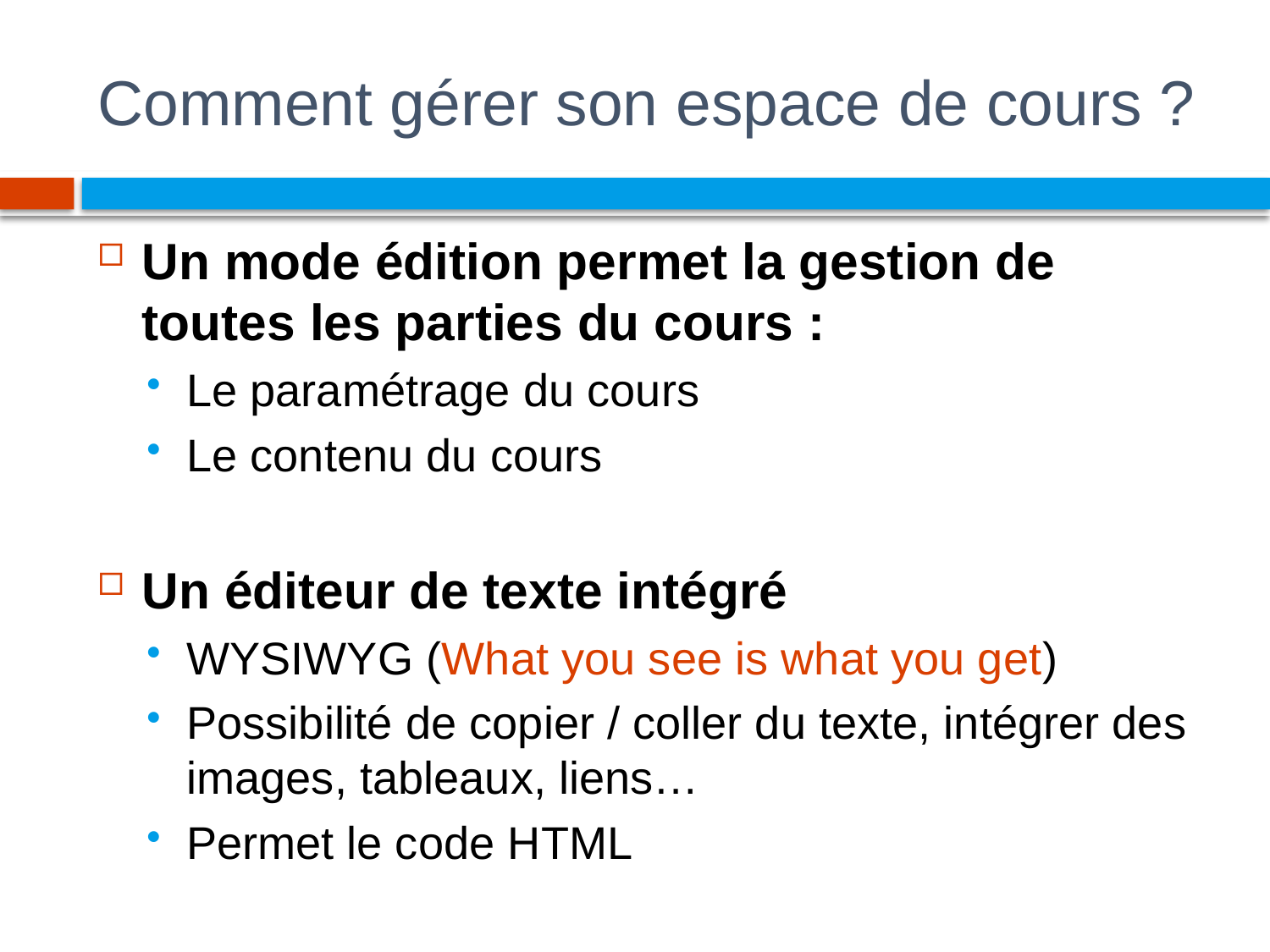

# Comment gérer son espace de cours ?
Un mode édition permet la gestion de toutes les parties du cours :
Le paramétrage du cours
Le contenu du cours

Un éditeur de texte intégré
WYSIWYG (What you see is what you get)
Possibilité de copier / coller du texte, intégrer des images, tableaux, liens…
Permet le code HTML